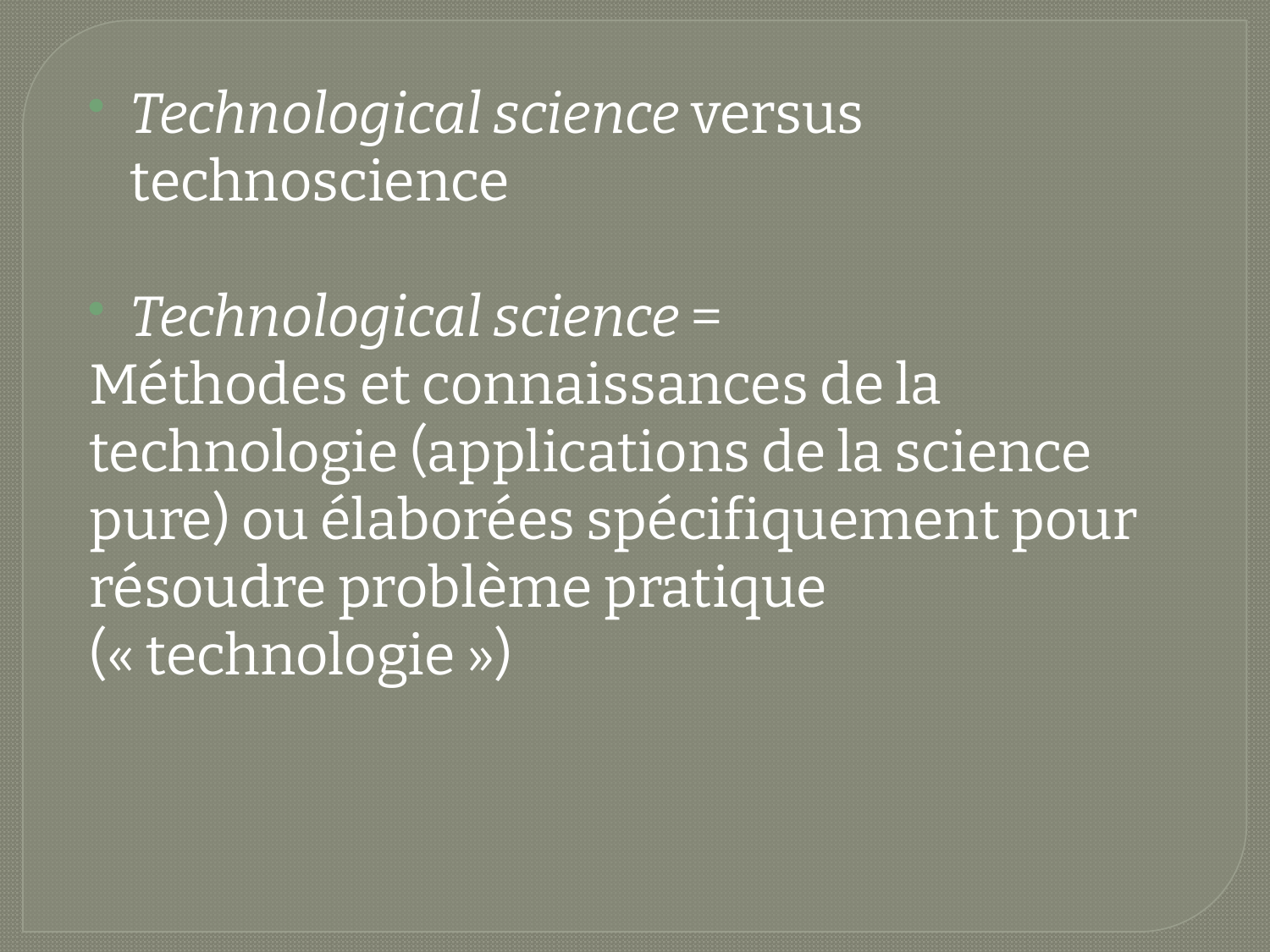

Technological science versus technoscience

Technological science =
Méthodes et connaissances de la technologie (applications de la science pure) ou élaborées spécifiquement pour résoudre problème pratique (« technologie »)